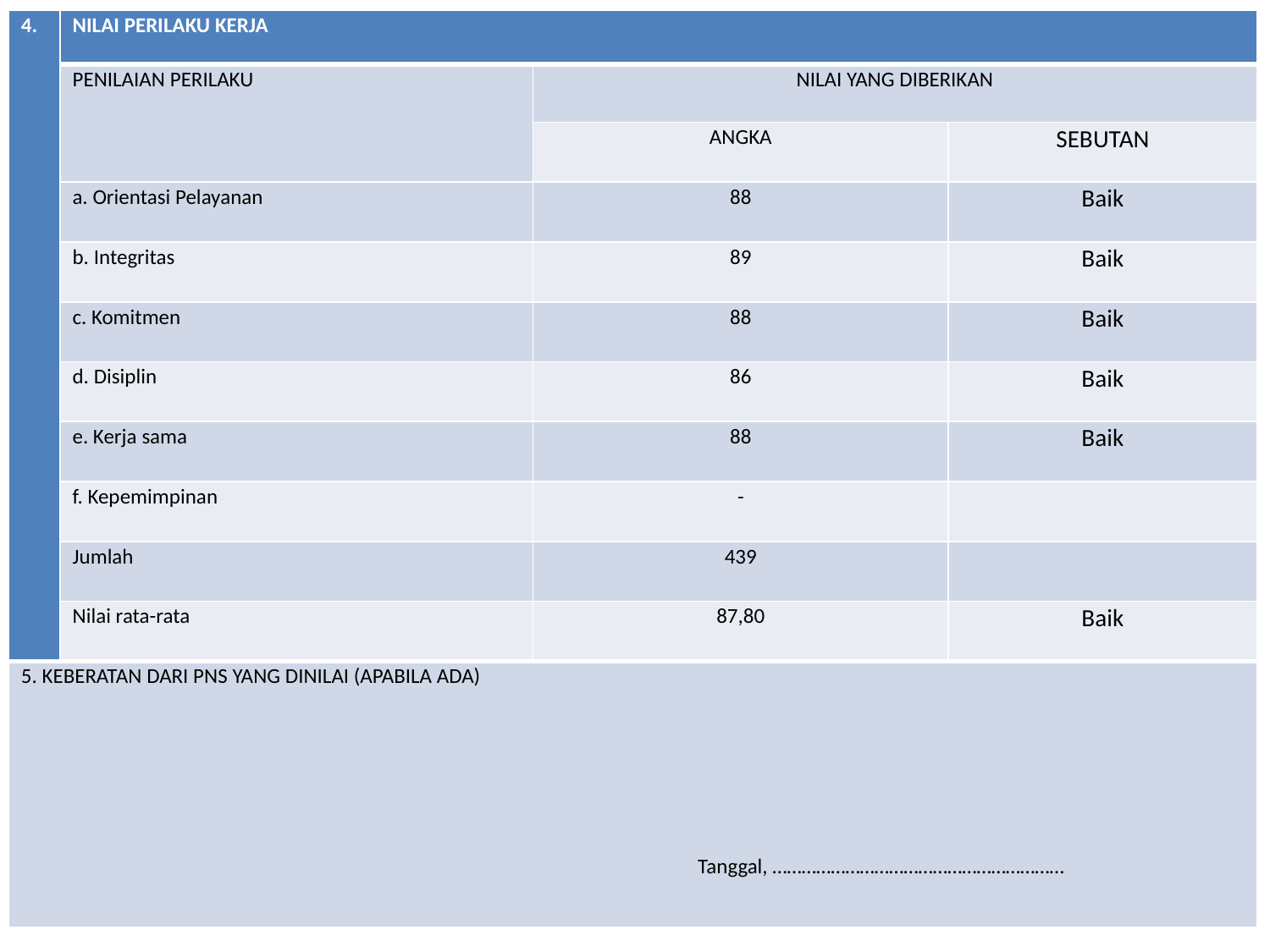

| 4. | NILAI PERILAKU KERJA |  |  |
| --- | --- | --- | --- |
|  | PENILAIAN PERILAKU | NILAI YANG DIBERIKAN |  |
|  |  | ANGKA | SEBUTAN |
|  | a. Orientasi Pelayanan | 88 | Baik |
|  | b. Integritas | 89 | Baik |
|  | c. Komitmen | 88 | Baik |
|  | d. Disiplin | 86 | Baik |
|  | e. Kerja sama | 88 | Baik |
|  | f. Kepemimpinan | - |  |
|  | Jumlah | 439 |  |
|  | Nilai rata-rata | 87,80 | Baik |
| 5. KEBERATAN DARI PNS YANG DINILAI (APABILA ADA) Tanggal, …………………………………………………… |  |  |  |